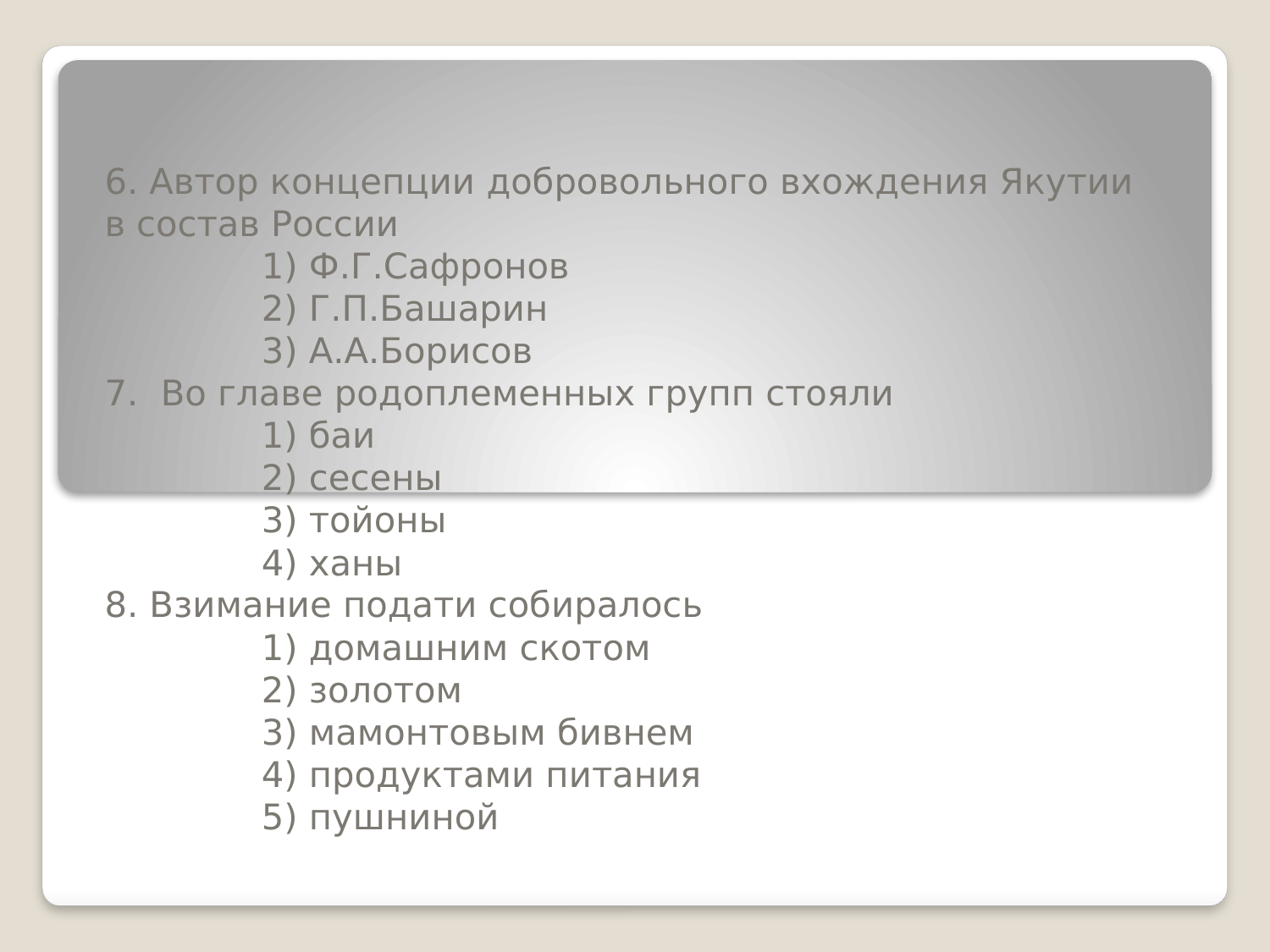

#
6. Автор концепции добровольного вхождения Якутии в состав России
              1) Ф.Г.Сафронов
              2) Г.П.Башарин
              3) А.А.Борисов
7.  Во главе родоплеменных групп стояли
              1) баи
              2) сесены
              3) тойоны
              4) ханы
8. Взимание подати собиралось
              1) домашним скотом
              2) золотом
              3) мамонтовым бивнем
              4) продуктами питания
              5) пушниной